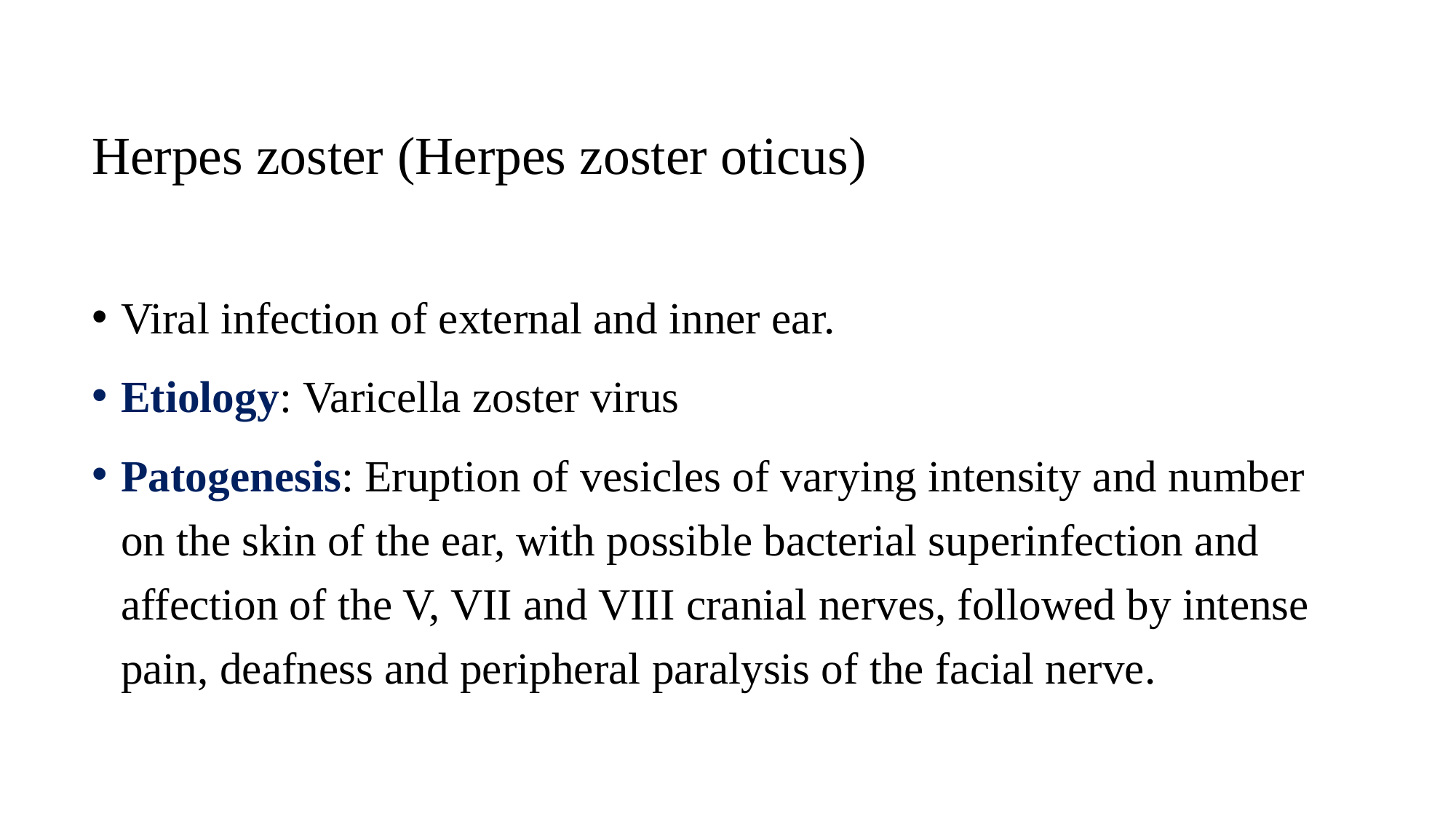

Herpes zoster (Herpes zoster oticus)

Viral infection of external and inner ear.
Etiology: Varicella zoster virus
Patogenesis: Eruption of vesicles of varying intensity and number on the skin of the ear, with possible bacterial superinfection and affection of the V, VII and VIII cranial nerves, followed by intense pain, deafness and peripheral paralysis of the facial nerve.